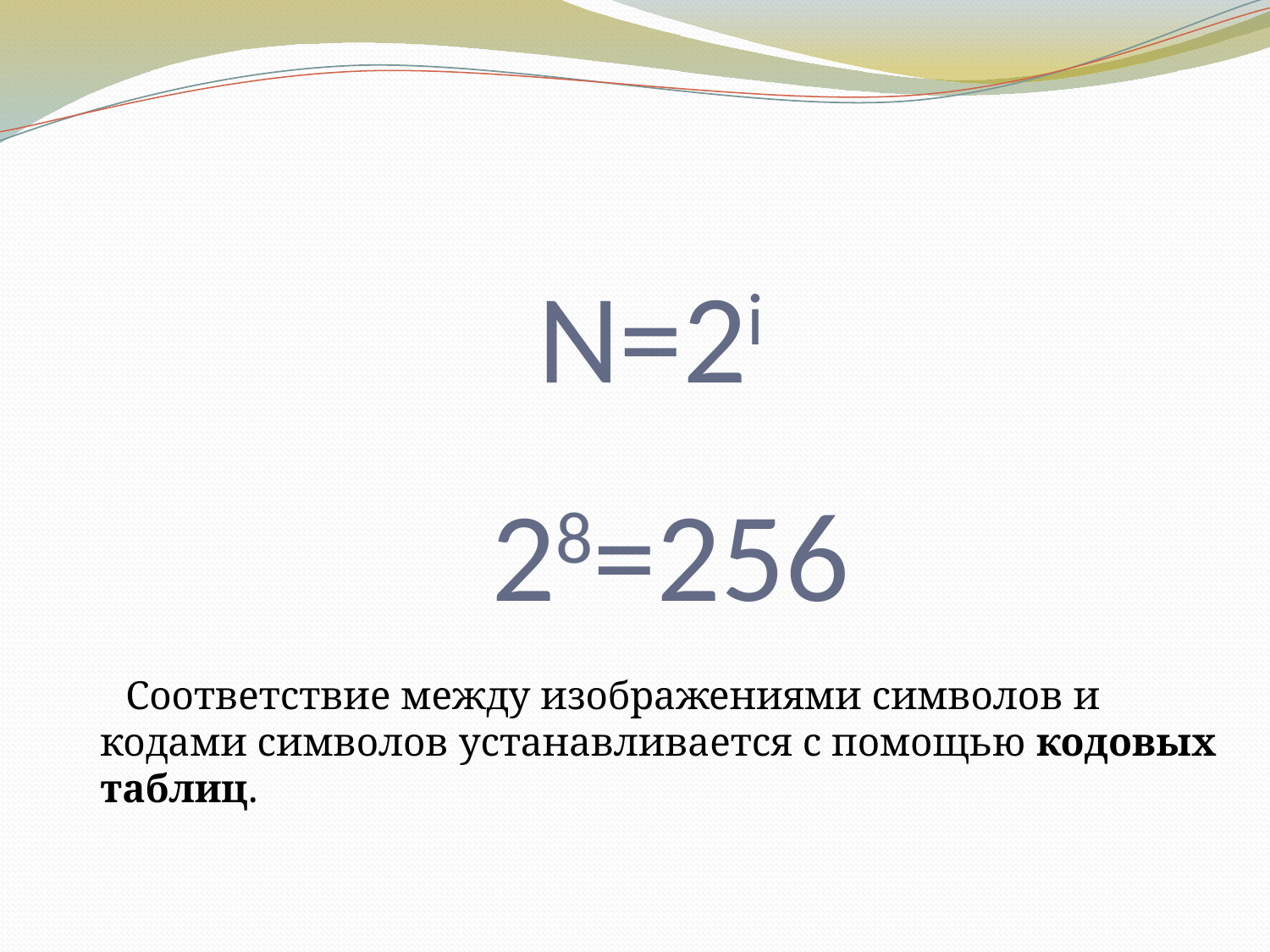

# N=2i
28=256
Соответствие между изображениями символов и кодами символов устанавливается с помощью кодовых таблиц.